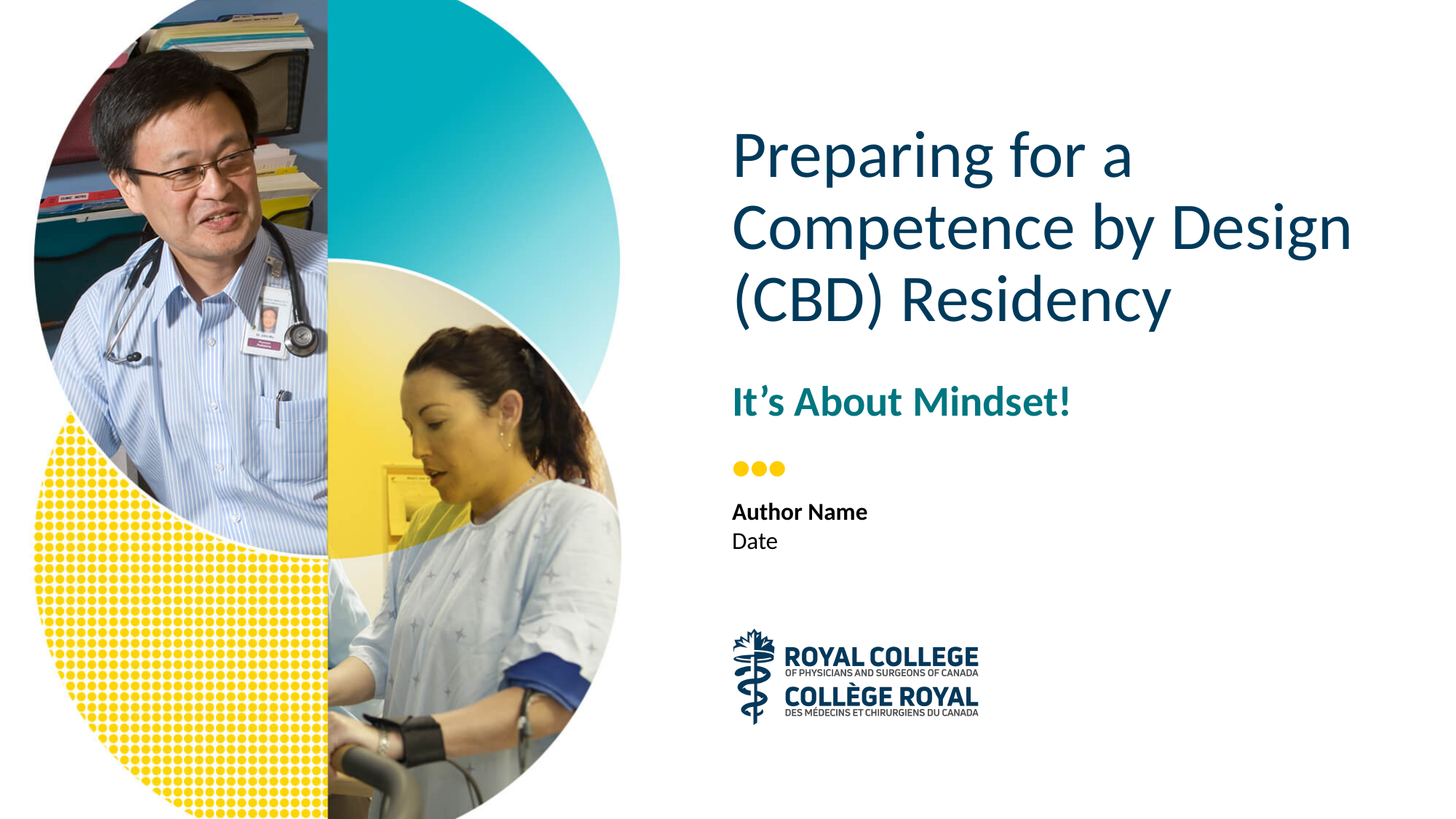

# Preparing for a Competence by Design (CBD) Residency
It’s About Mindset!
Author Name
Date